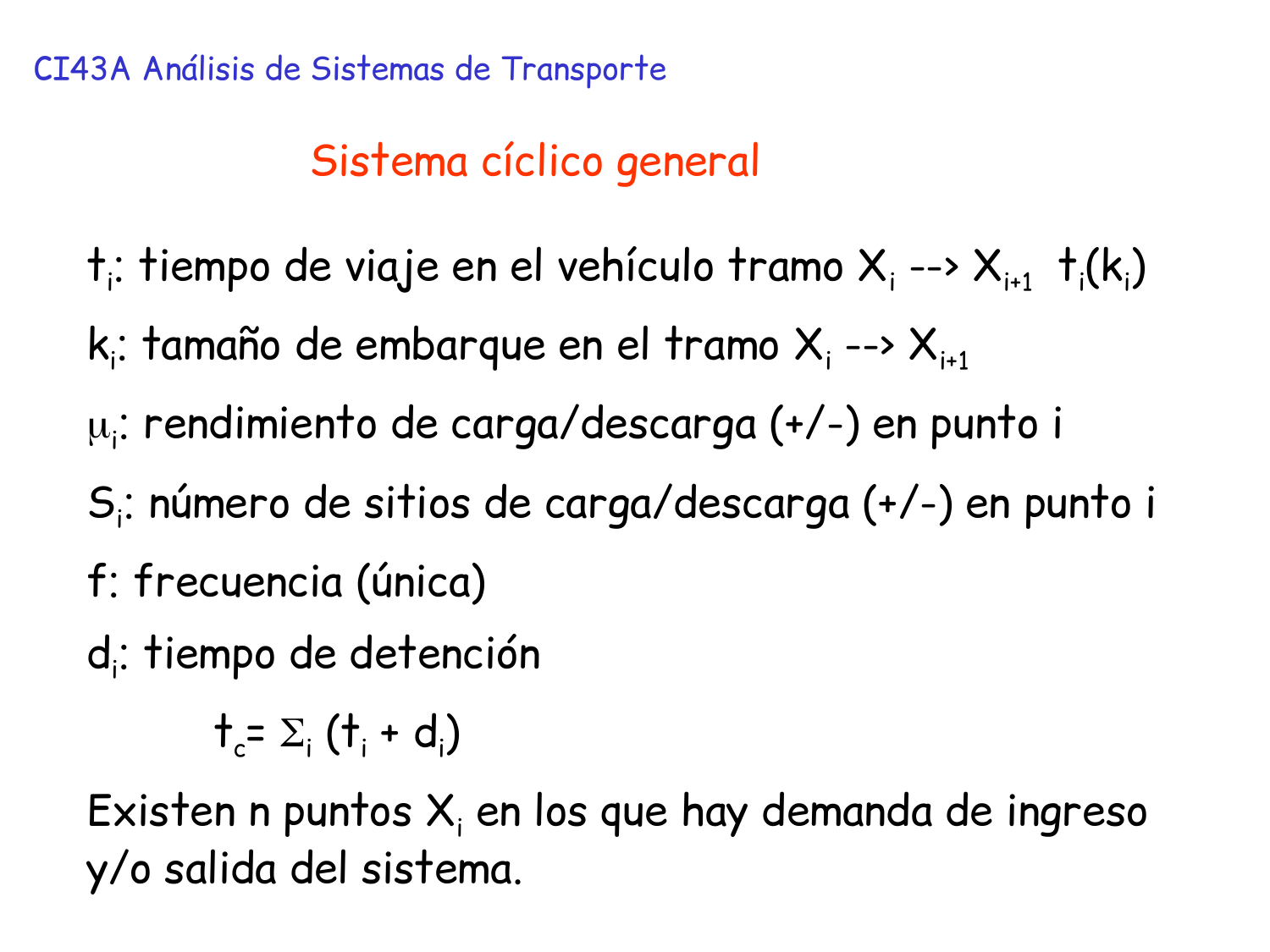

CI43A Análisis de Sistemas de Transporte
Sistema cíclico general
ti: tiempo de viaje en el vehículo tramo Xi --> Xi+1  ti(ki)
ki: tamaño de embarque en el tramo Xi --> Xi+1
μi: rendimiento de carga/descarga (+/-) en punto i
Si: número de sitios de carga/descarga (+/-) en punto i
f: frecuencia (única)
di: tiempo de detención
	tc= Σi (ti + di)
Existen n puntos Xi en los que hay demanda de ingreso y/o salida del sistema.